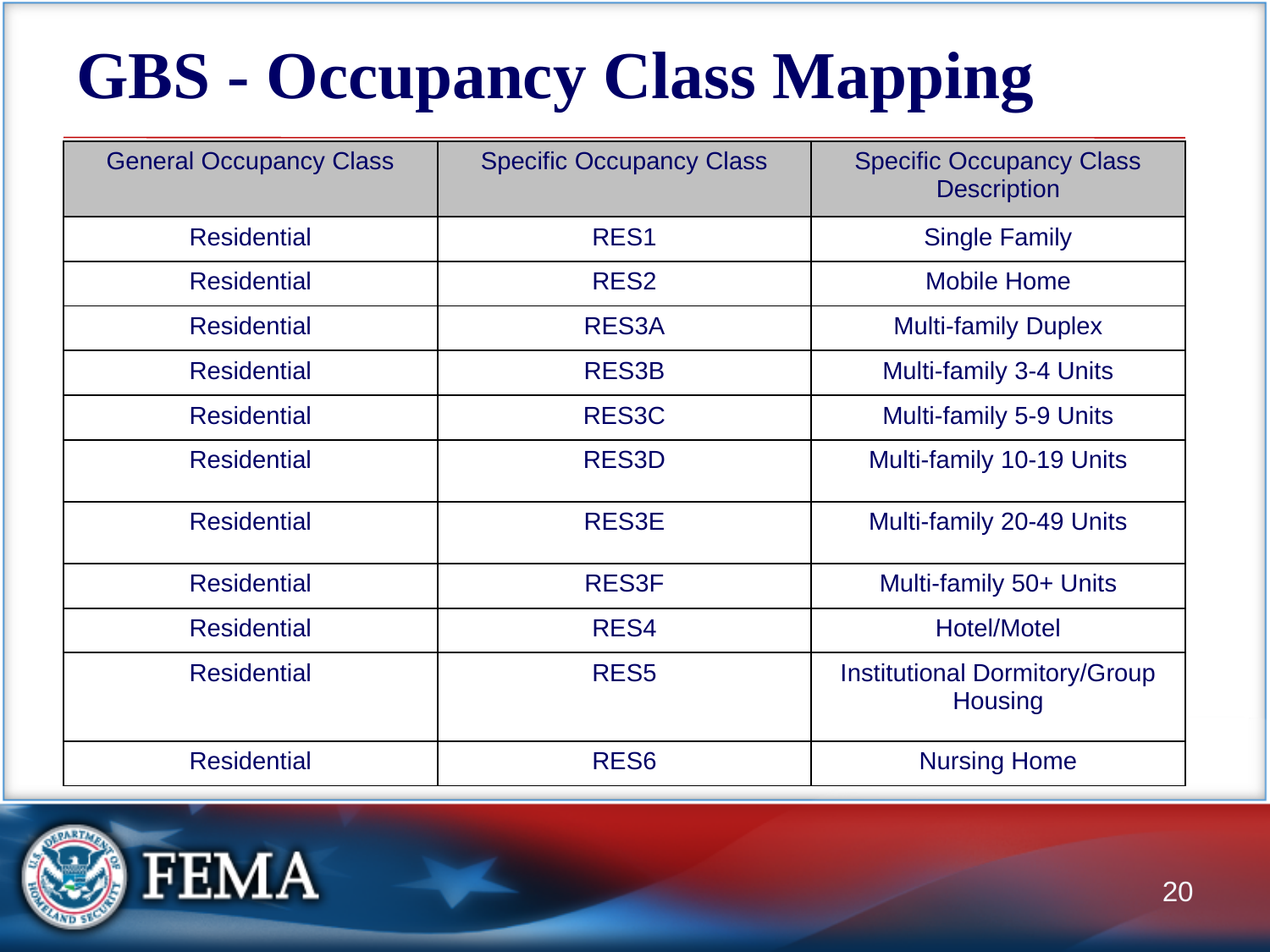

# GBS - Occupancy Class Mapping
| General Occupancy Class | Specific Occupancy Class | Specific Occupancy Class Description |
| --- | --- | --- |
| Residential | RES1 | Single Family |
| Residential | RES2 | Mobile Home |
| Residential | RES3A | Multi-family Duplex |
| Residential | RES3B | Multi-family 3-4 Units |
| Residential | RES3C | Multi-family 5-9 Units |
| Residential | RES3D | Multi-family 10-19 Units |
| Residential | RES3E | Multi-family 20-49 Units |
| Residential | RES3F | Multi-family 50+ Units |
| Residential | RES4 | Hotel/Motel |
| Residential | RES5 | Institutional Dormitory/Group Housing |
| Residential | RES6 | Nursing Home |
Residential Class Example
20